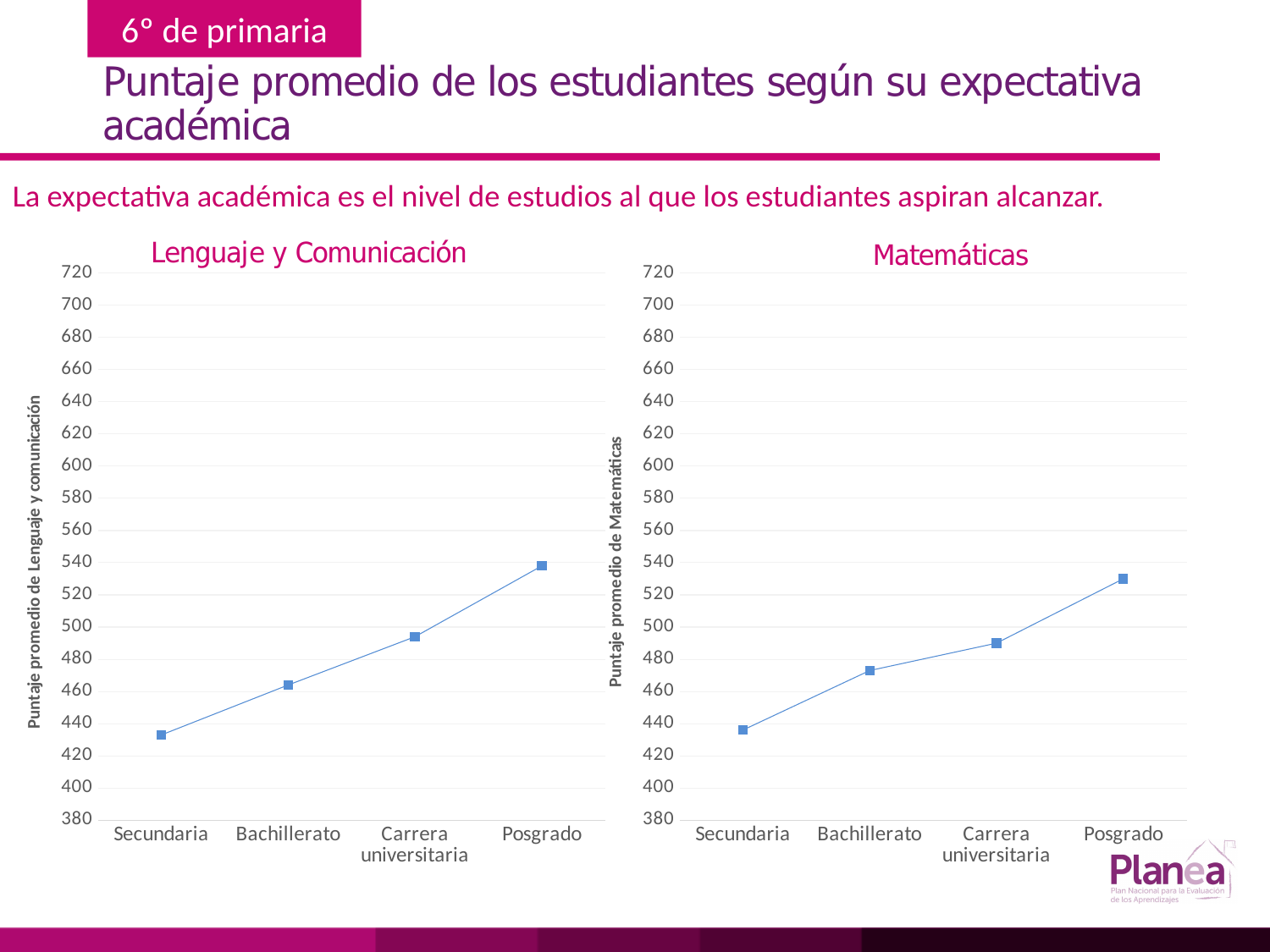

# Puntaje promedio de los estudiantes según su expectativa académica

La expectativa académica es el nivel de estudios al que los estudiantes aspiran alcanzar.
Lenguaje y Comunicación
Matemáticas

### Chart

| Category |  |
|---|---|
| Secundaria | 433.0 |
| Bachillerato | 464.0 |
| Carrera universitaria | 494.0 |
| Posgrado | 538.0 |

### Chart

| Category |  |
|---|---|
| Secundaria | 436.0 |
| Bachillerato | 473.0 |
| Carrera universitaria | 490.0 |
| Posgrado | 530.0 |